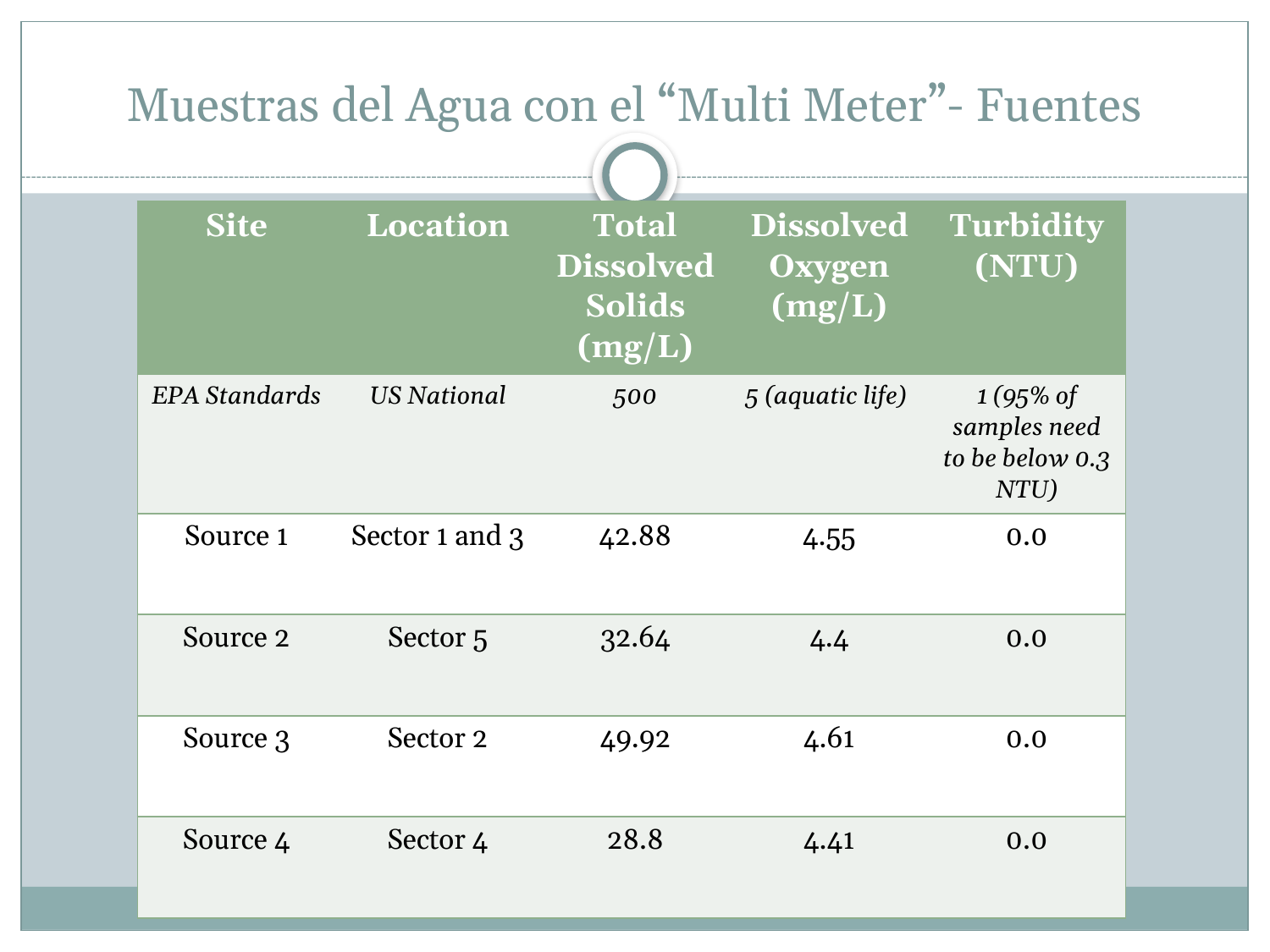

# Muestras del Agua con el “Multi Meter”- Fuentes
| Site | Location | Total Dissolved Solids (mg/L) | Dissolved Oxygen (mg/L) | Turbidity (NTU) |
| --- | --- | --- | --- | --- |
| EPA Standards | US National | 500 | 5 (aquatic life) | 1 (95% of samples need to be below 0.3 NTU) |
| Source 1 | Sector 1 and 3 | 42.88 | 4.55 | 0.0 |
| Source 2 | Sector 5 | 32.64 | 4.4 | 0.0 |
| Source 3 | Sector 2 | 49.92 | 4.61 | 0.0 |
| Source 4 | Sector 4 | 28.8 | 4.41 | 0.0 |